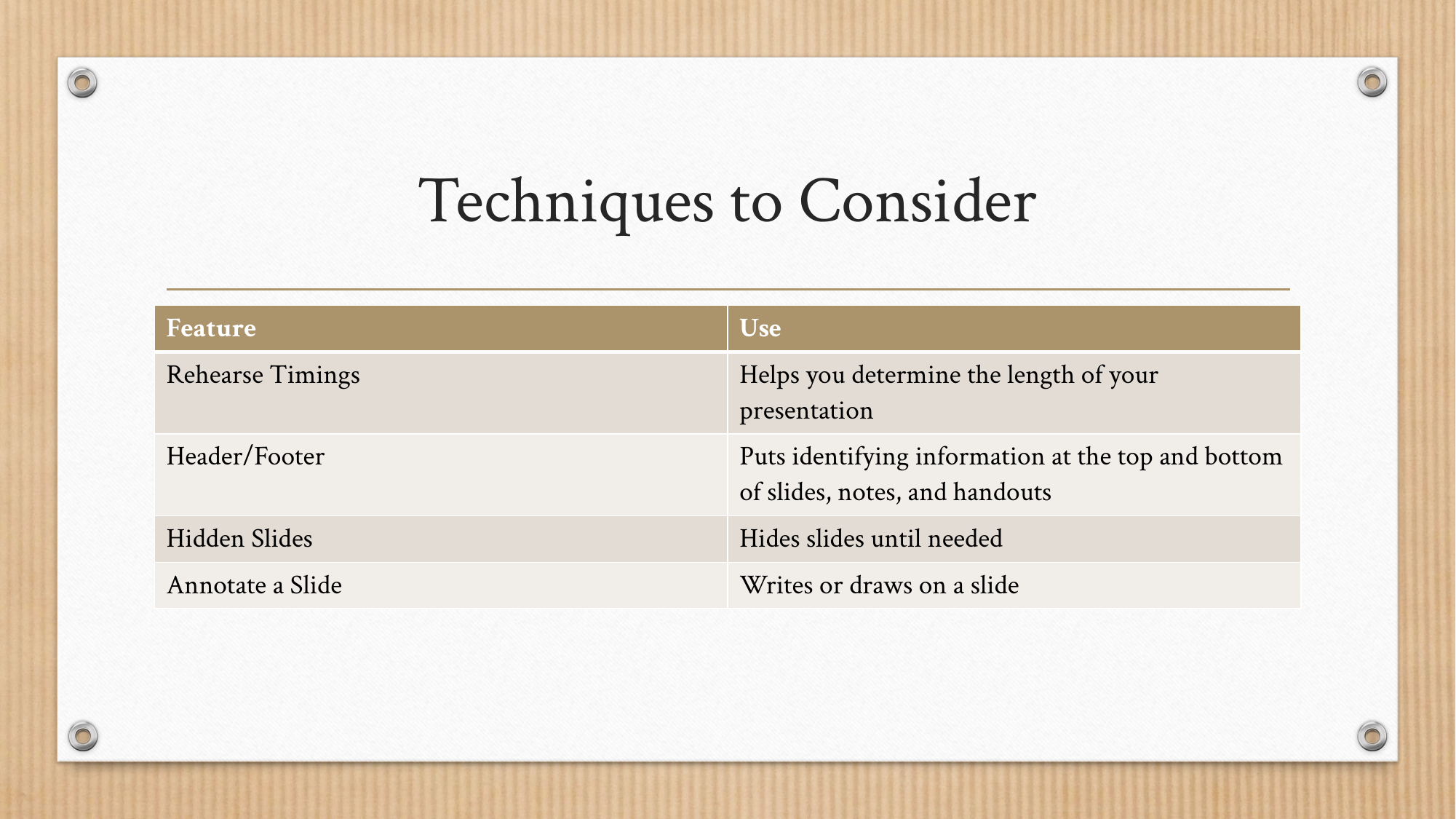

# Techniques to Consider
| Feature | Use |
| --- | --- |
| Rehearse Timings | Helps you determine the length of your presentation |
| Header/Footer | Puts identifying information at the top and bottom of slides, notes, and handouts |
| Hidden Slides | Hides slides until needed |
| Annotate a Slide | Writes or draws on a slide |